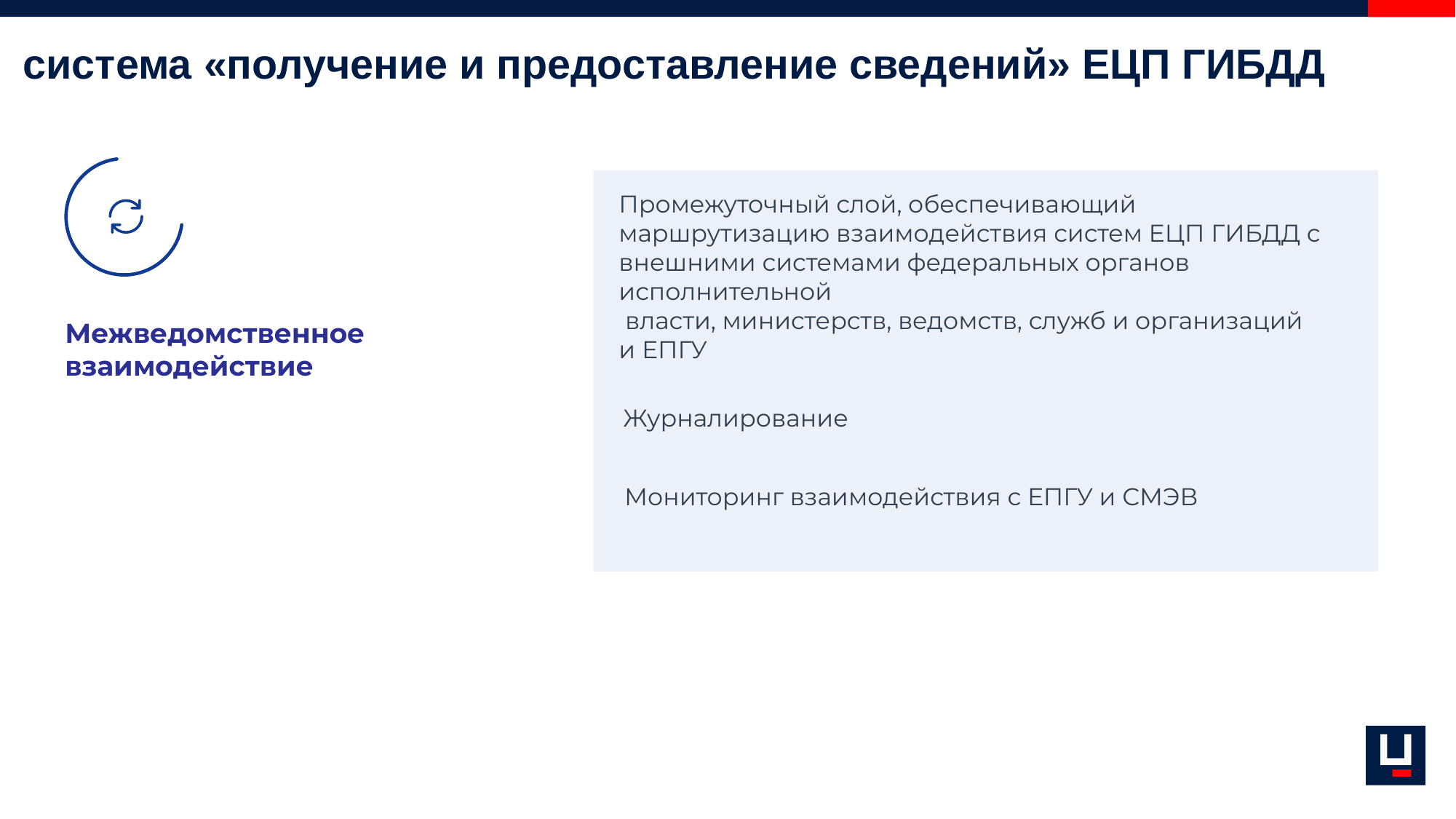

# система «получение и предоставление сведений» ЕЦП ГИБДД

Промежуточный слой, обеспечивающий маршрутизацию взаимодействия систем ЕЦП ГИБДД с внешними системами федеральных органов исполнительной
 власти, министерств, ведомств, служб и организаций  и ЕПГУ

Межведомственное взаимодействие
Журналирование
Мониторинг взаимодействия с ЕПГУ и СМЭВ